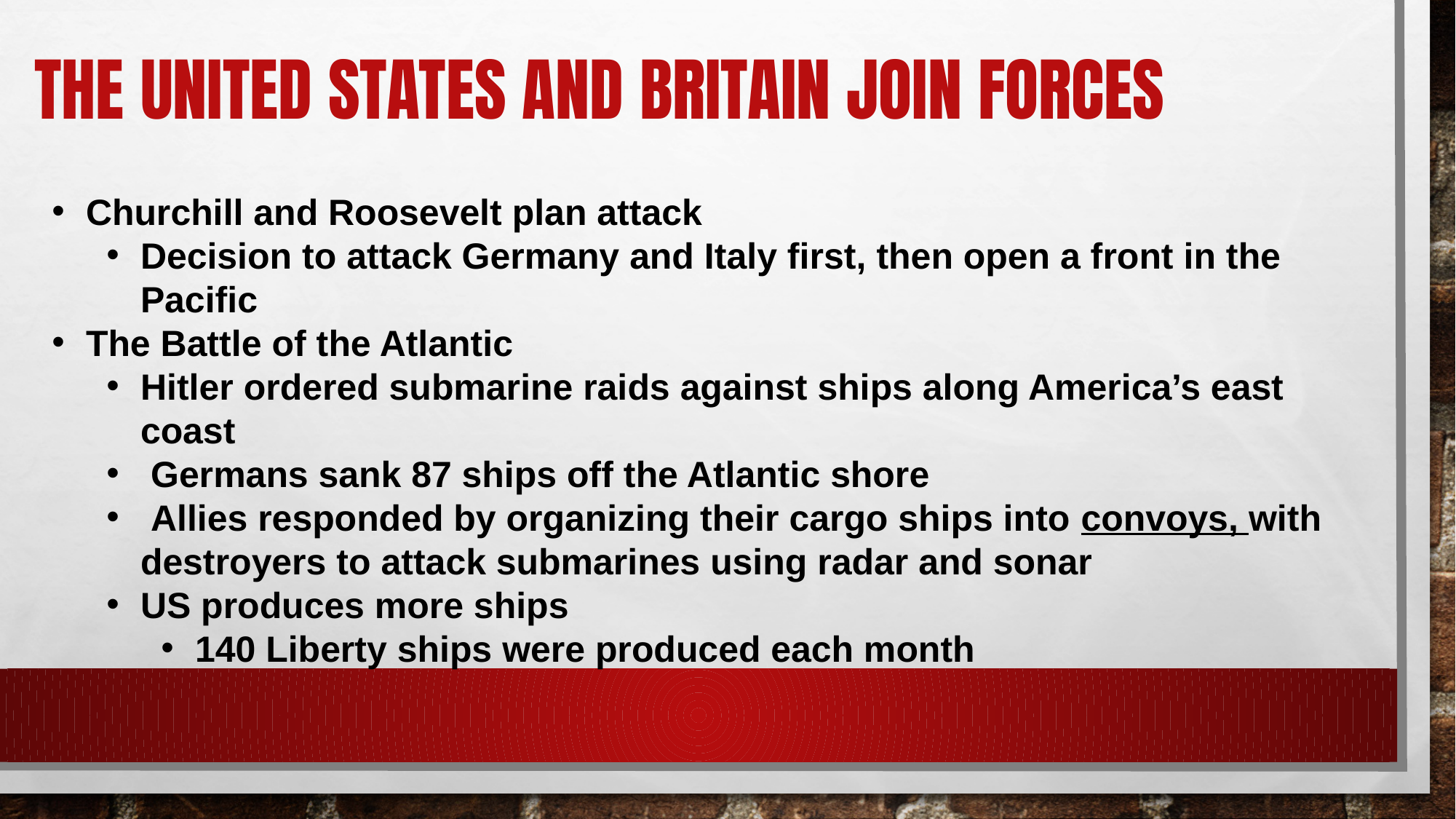

# The united states and Britain join forces
Churchill and Roosevelt plan attack
Decision to attack Germany and Italy first, then open a front in the Pacific
The Battle of the Atlantic
Hitler ordered submarine raids against ships along America’s east coast
 Germans sank 87 ships off the Atlantic shore
 Allies responded by organizing their cargo ships into convoys, with destroyers to attack submarines using radar and sonar
US produces more ships
140 Liberty ships were produced each month